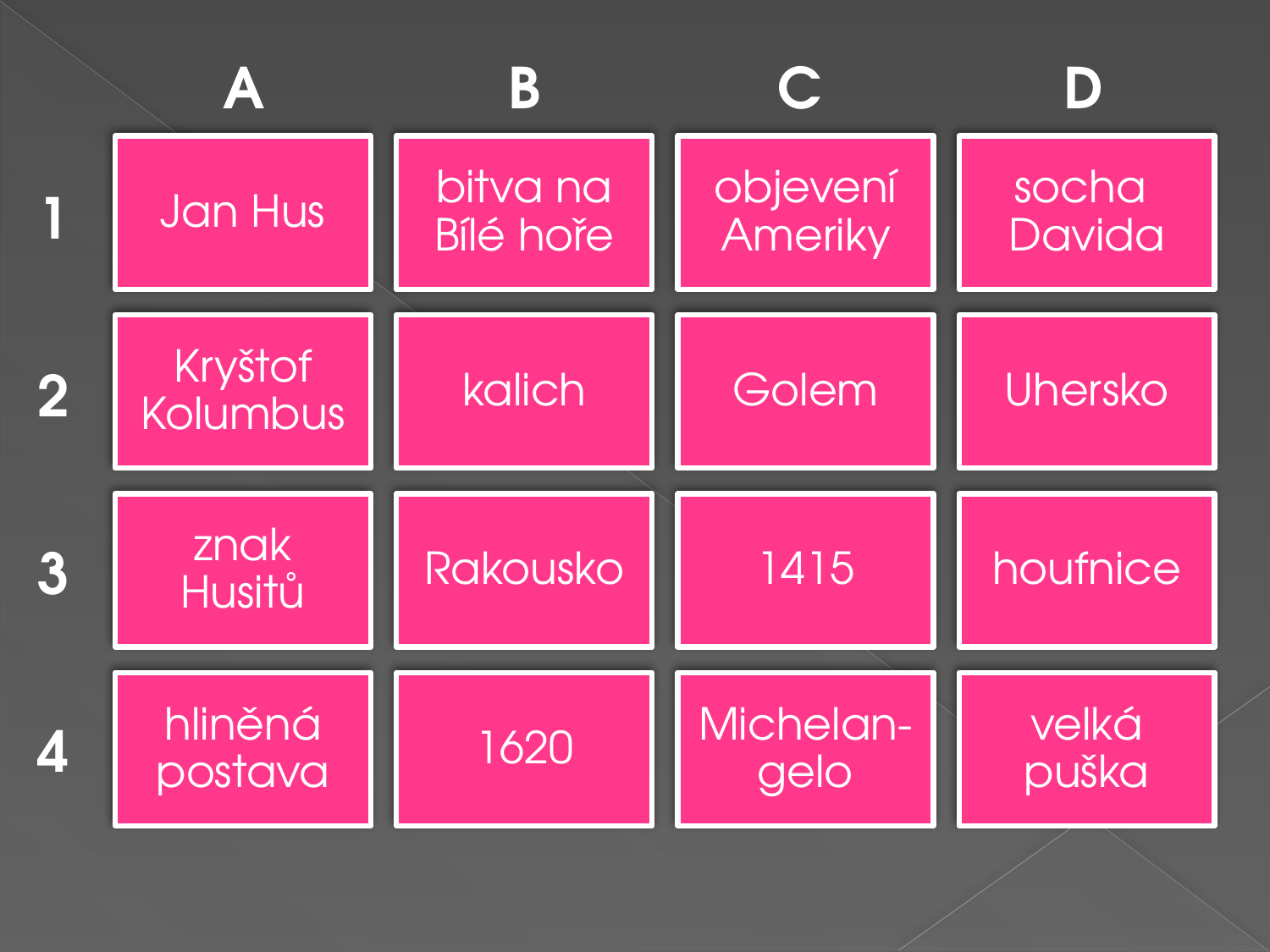

A	   	B	         C         	   D
Jan Hus
bitva na Bílé hoře
objevení Ameriky
socha  Davida
Kryštof Kolumbus
kalich
Golem
Uhersko
znak Husitů
Rakousko
1415
houfnice
hliněná postava
1620
Michelan-gelo
velká puška
1

2

3

4